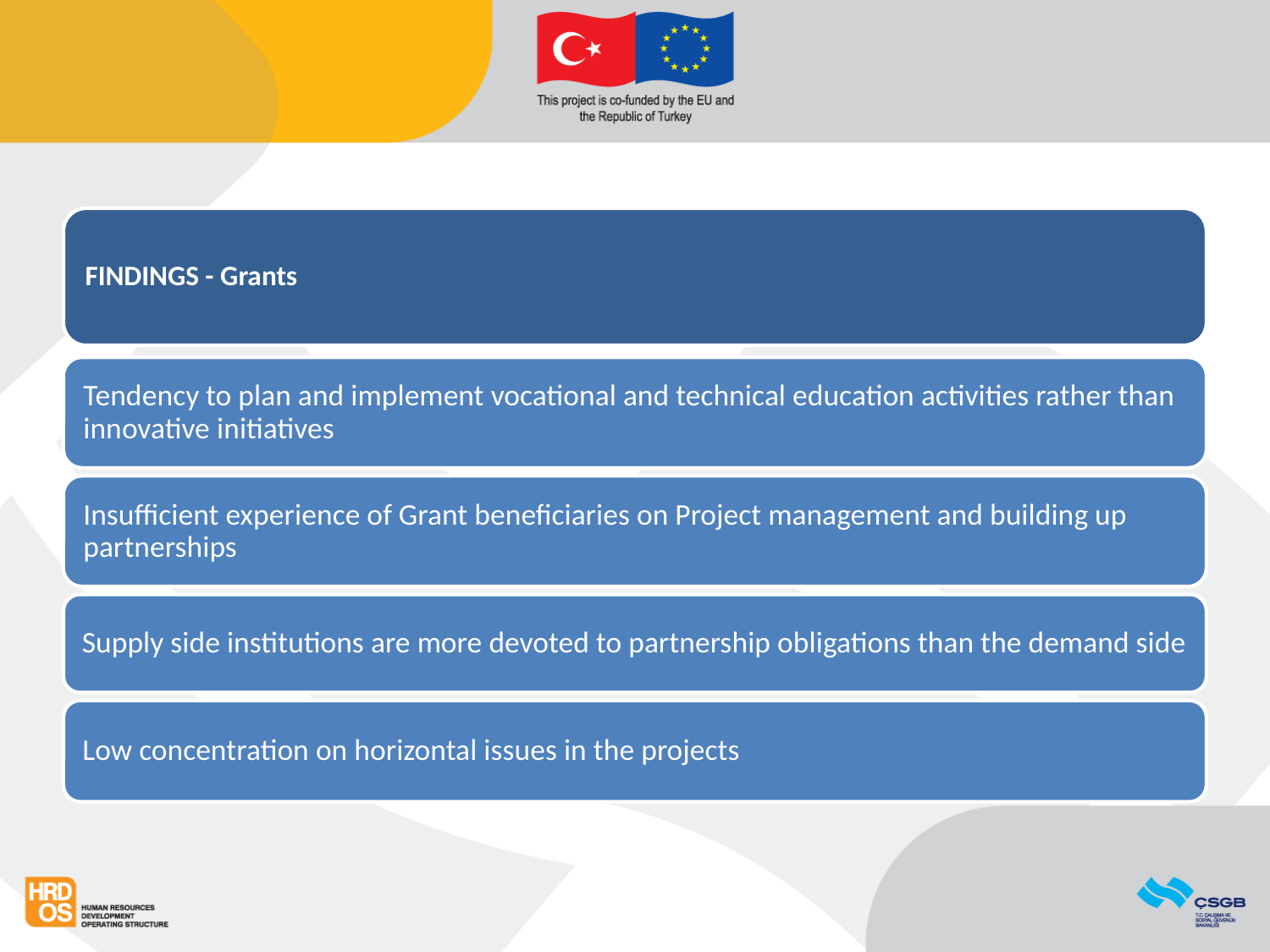

FINDINGS - Grants
Tendency to plan and implement vocational and technical education activities rather than innovative initiatives
Insufficient experience of Grant beneficiaries on Project management and building up partnerships
Supply side institutions are more devoted to partnership obligations than the demand side
Low concentration on horizontal issues in the projects